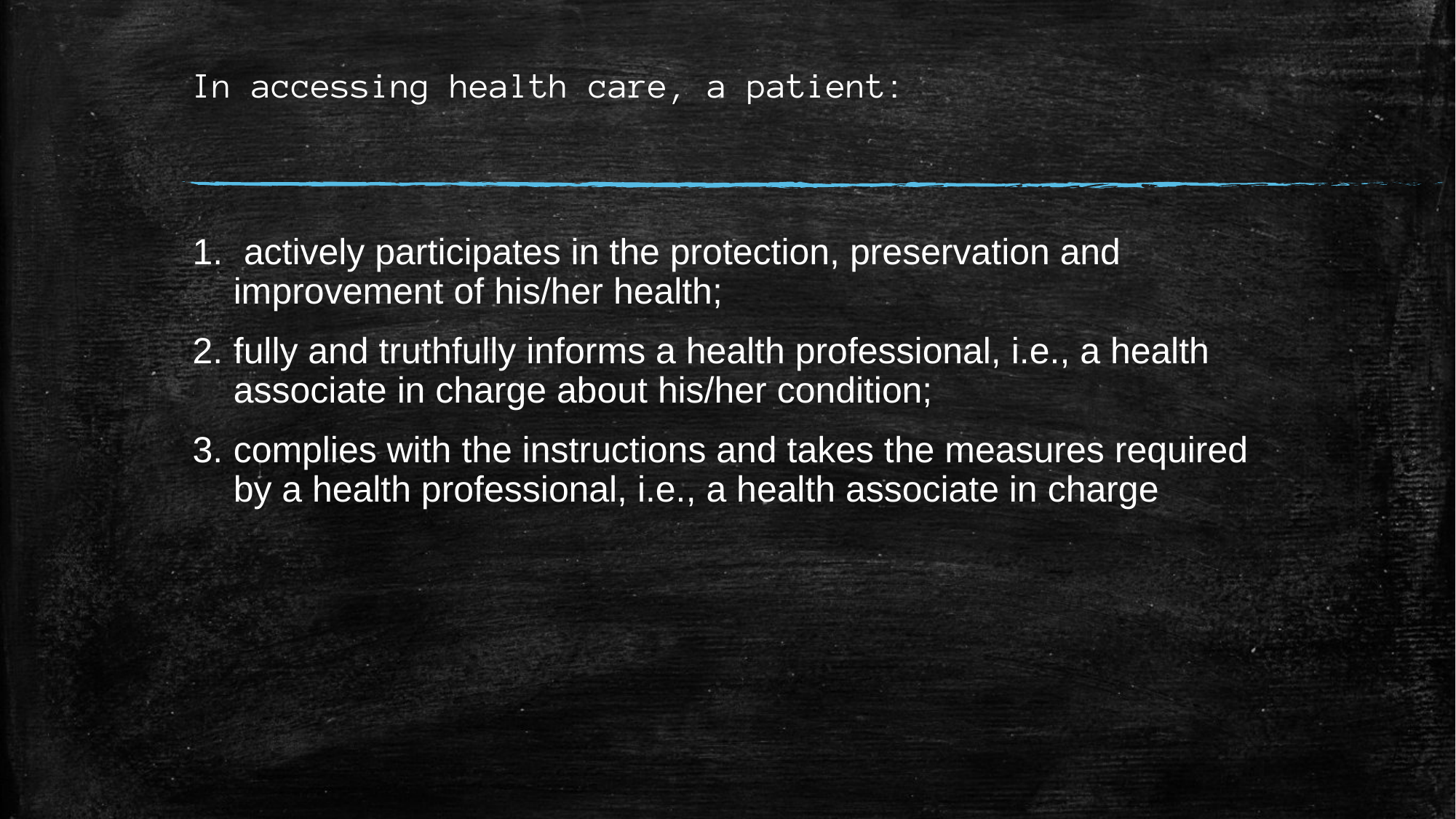

# In accessing health care, a patient:
 actively participates in the protection, preservation and improvement of his/her health;
fully and truthfully informs a health professional, i.e., a health associate in charge about his/her condition;
complies with the instructions and takes the measures required by a health professional, i.e., a health associate in charge